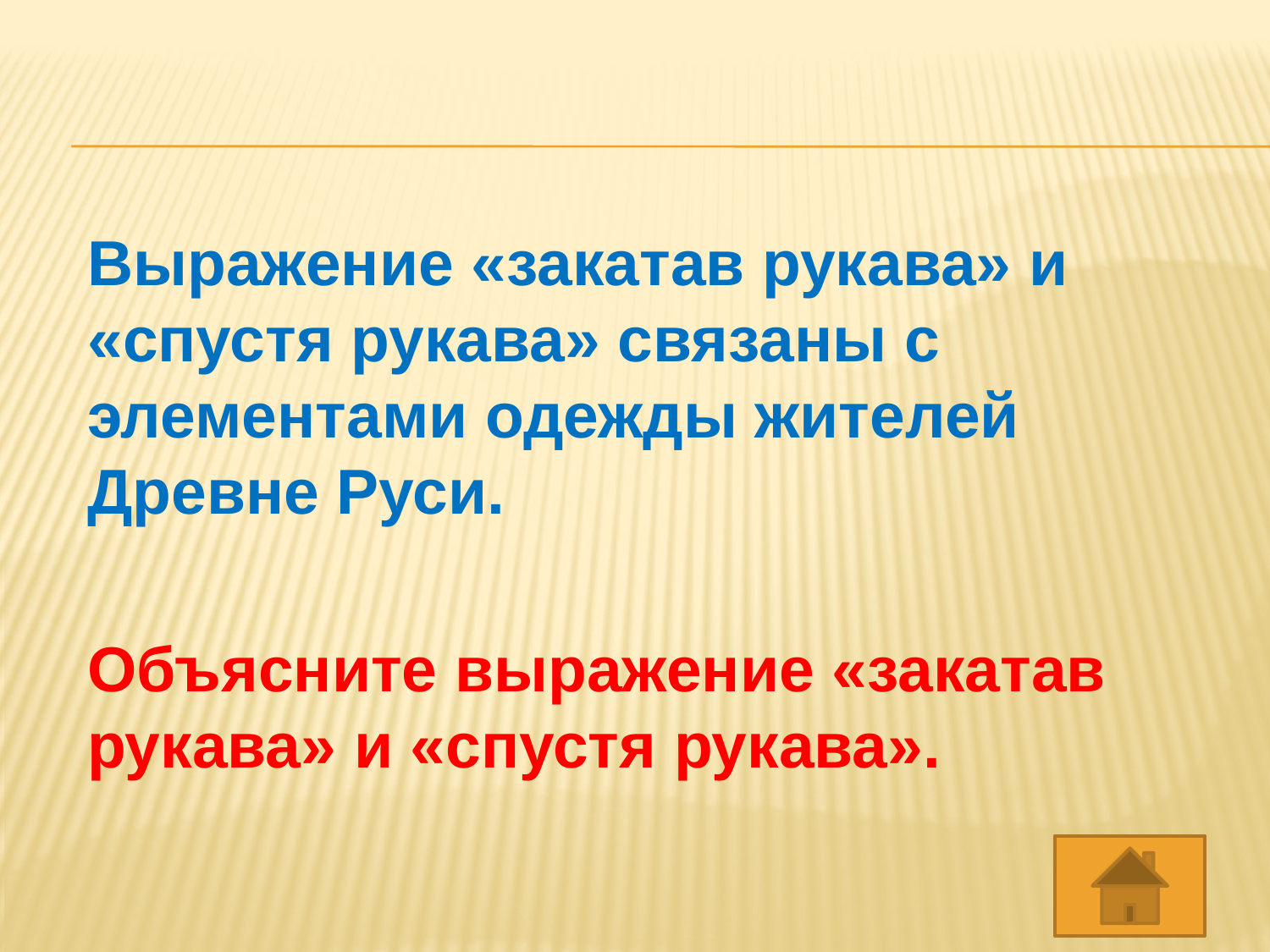

#
Выражение «закатав рукава» и «спустя рукава» связаны с элементами одежды жителей Древне Руси.

Объясните выражение «закатав рукава» и «спустя рукава».